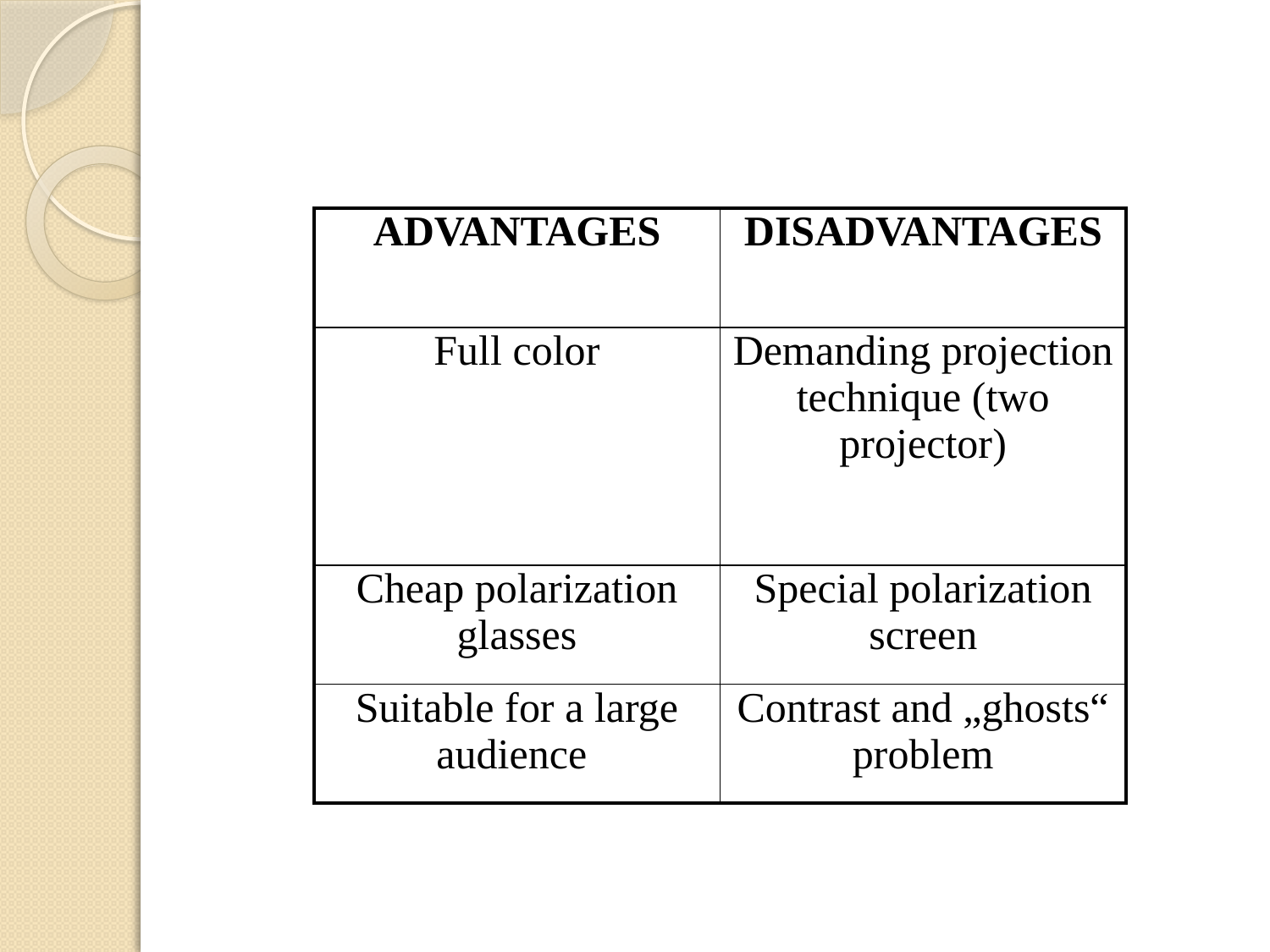

#
| ADVANTAGES | DISADVANTAGES |
| --- | --- |
| Full color | Demanding projection technique (two projector) |
| Cheap polarization glasses | Special polarization screen |
| Suitable for a large audience | Contrast and „ghosts“ problem |